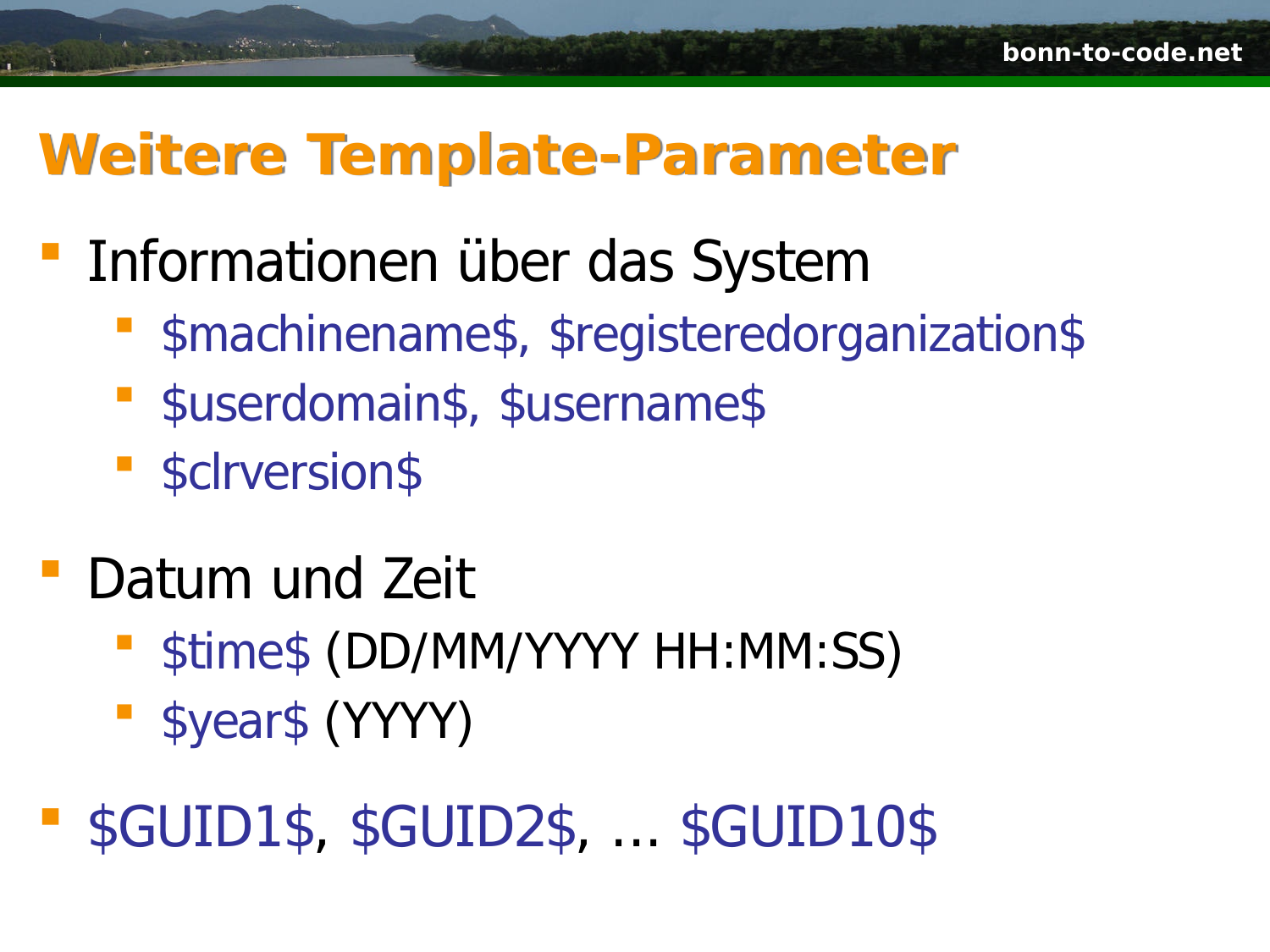

# Weitere Template-Parameter
Informationen über das System
$machinename$, $registeredorganization$
$userdomain$, $username$
$clrversion$
Datum und Zeit
$time$ (DD/MM/YYYY HH:MM:SS)
$year$ (YYYY)
$GUID1$, $GUID2$, ... $GUID10$